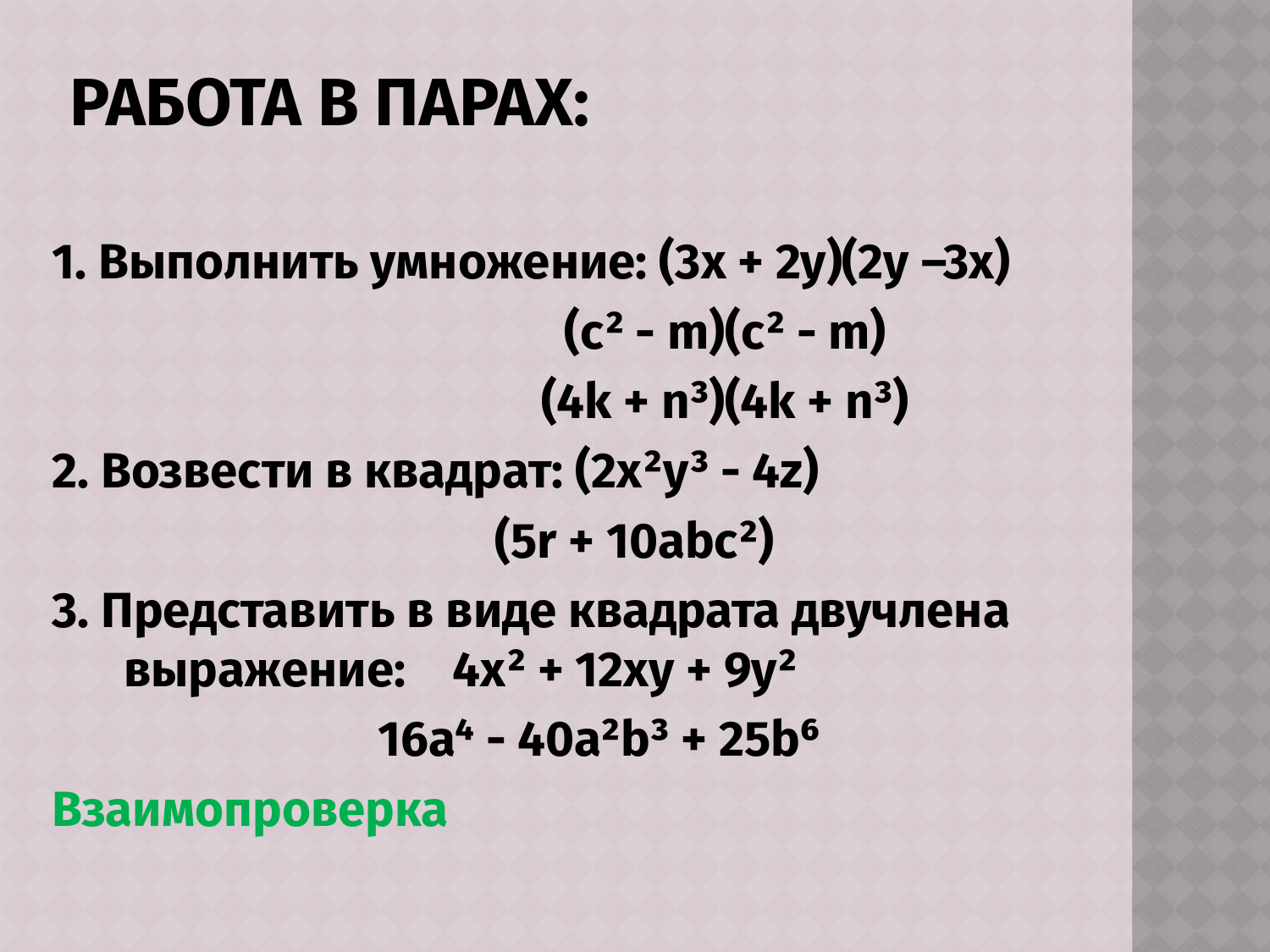

# Работа в парах:
1. Bыполнить умножение: (3x + 2y)(2y –3x)
                                            (c² - m)(c² - m)
                                          (4k + n³)(4k + n³)
2. Возвести в квадрат: (2x²y³ - 4z)
                                      (5r + 10abc²)
3. Представить в виде квадрата двучлена выражение:    4x² + 12xy + 9y²
                            16a⁴ - 40a²b³ + 25b⁶
Взаимопроверка